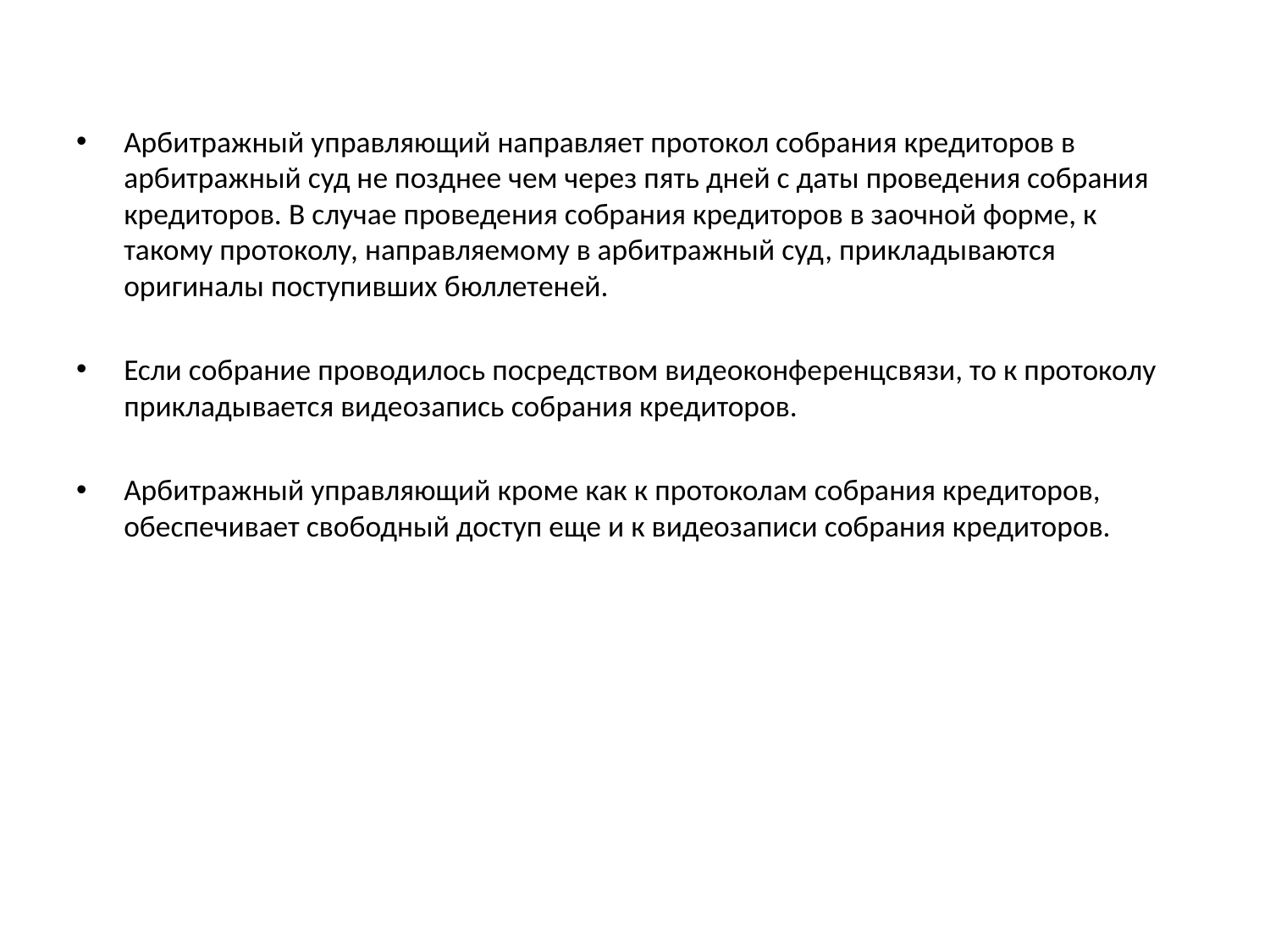

#
Арбитражный управляющий направляет протокол собрания кредиторов в арбитражный суд не позднее чем через пять дней с даты проведения собрания кредиторов. В случае проведения собрания кредиторов в заочной форме, к такому протоколу, направляемому в арбитражный суд, прикладываются оригиналы поступивших бюллетеней.

Если собрание проводилось посредством видеоконференцсвязи, то к протоколу прикладывается видеозапись собрания кредиторов.

Арбитражный управляющий кроме как к протоколам собрания кредиторов, обеспечивает свободный доступ еще и к видеозаписи собрания кредиторов.